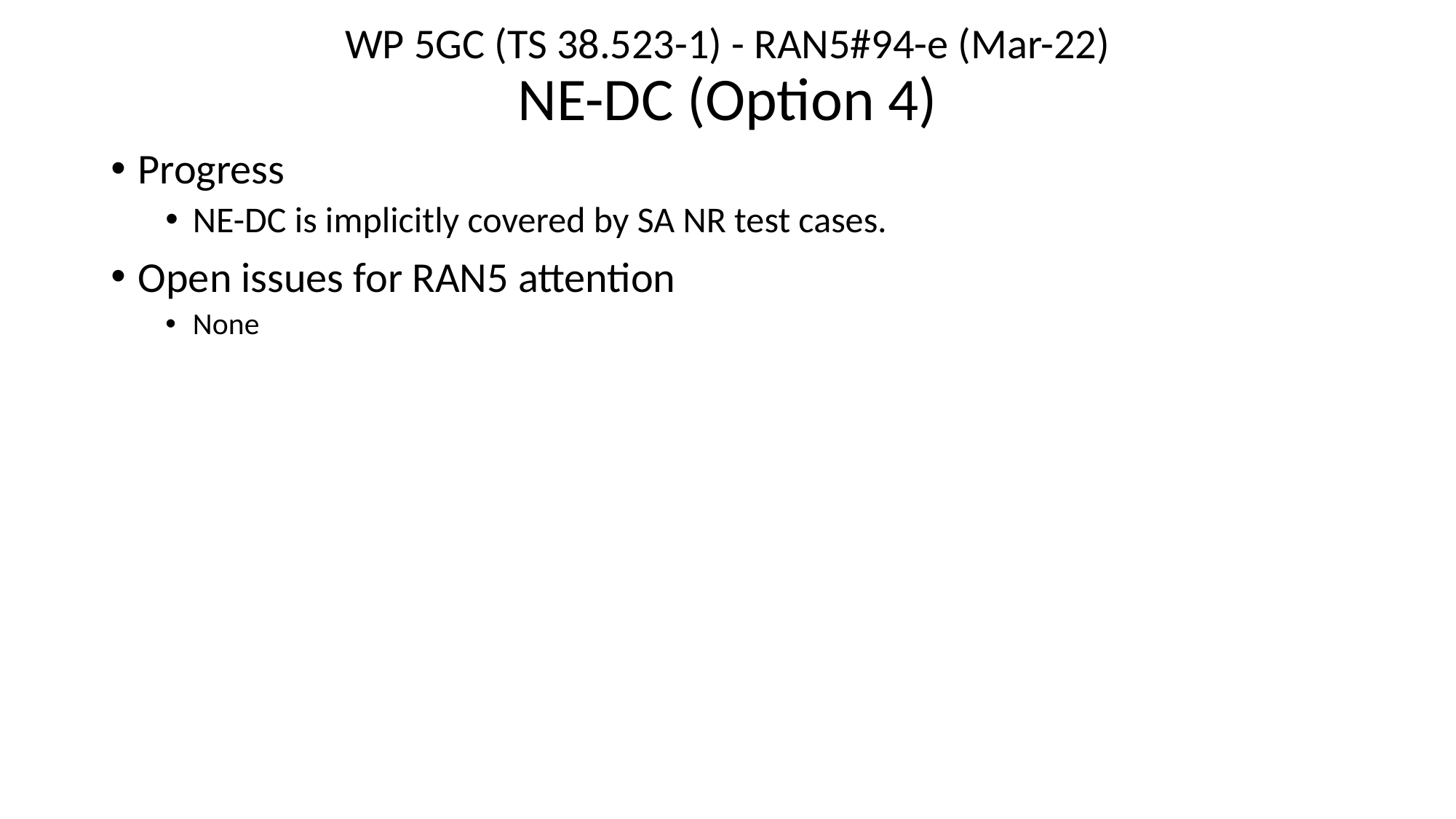

# WP 5GC (TS 38.523-1) - RAN5#94-e (Mar-22) NE-DC (Option 4)
Progress
NE-DC is implicitly covered by SA NR test cases.
Open issues for RAN5 attention
None